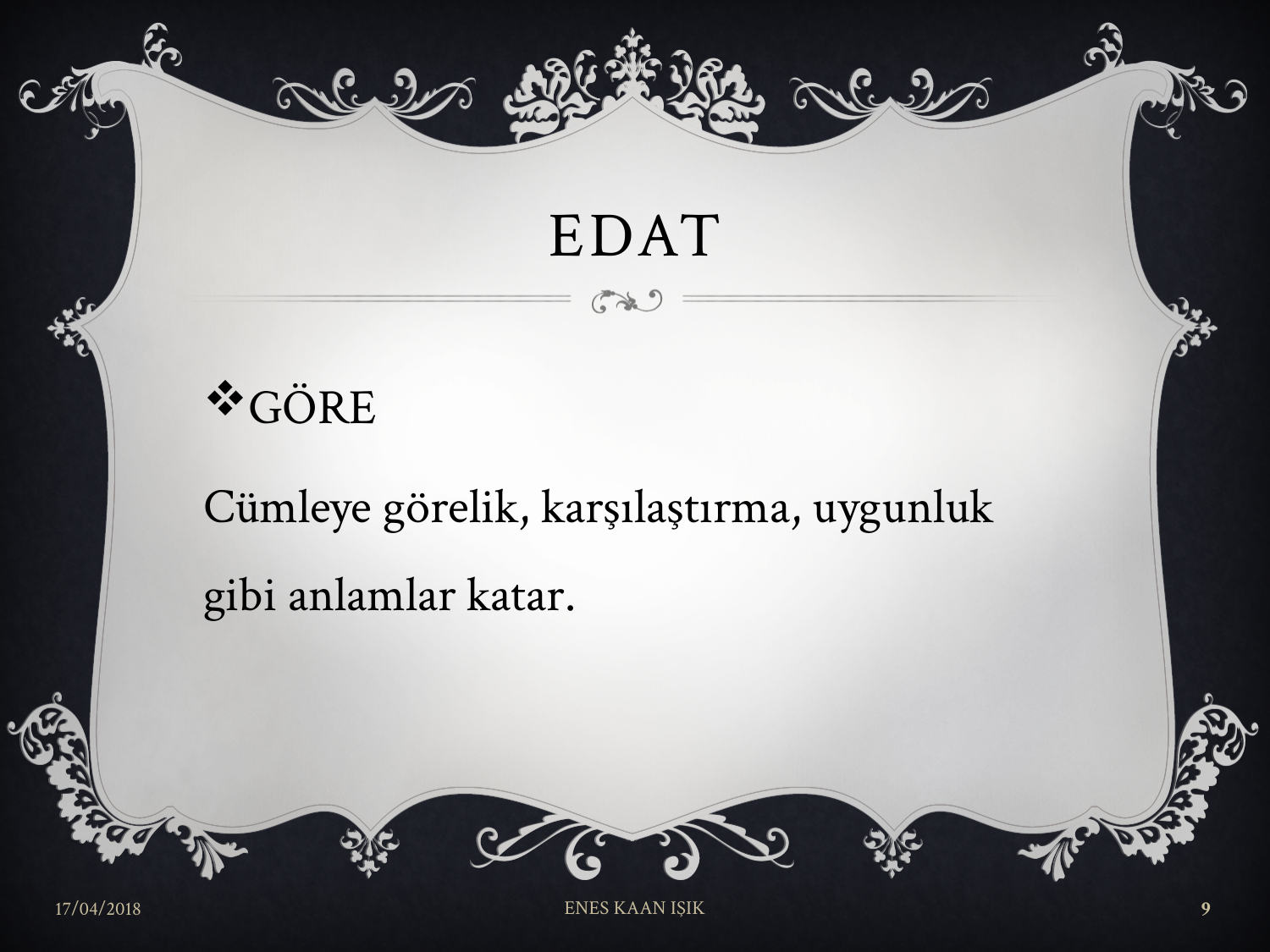

# EDAT
GÖRE
Cümleye görelik, karşılaştırma, uygunluk gibi anlamlar katar.
17/04/2018
ENES KAAN IŞIK
9